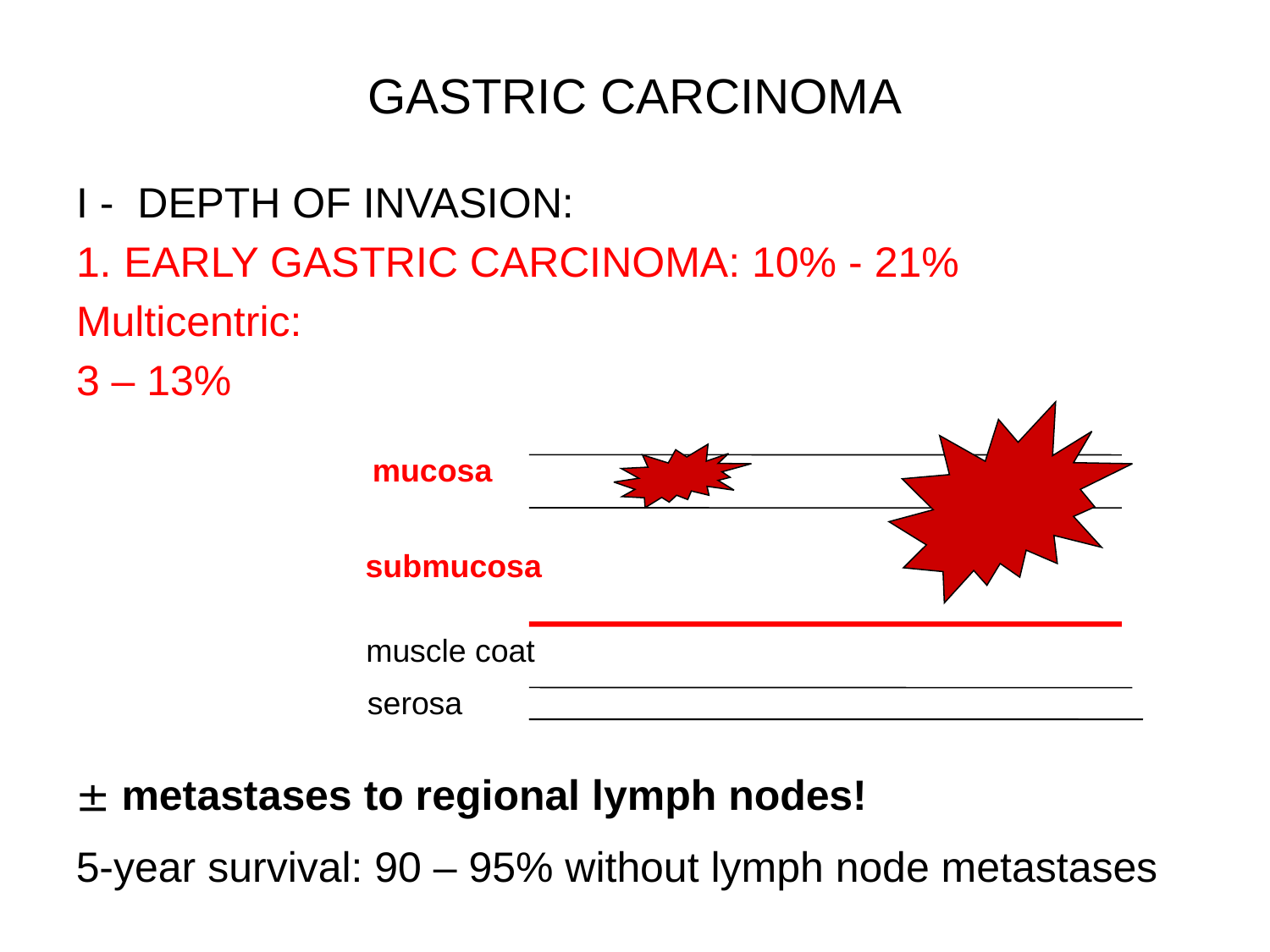

# GASTRIC CARCINOMA
I -  DEPTH OF INVASION:
1.	EARLY GASTRIC CARCINOMA: 10% - 21%
Multicentric:
3 – 13%

mucosa

    submucosa
          muscle coat

serosa

± metastases to regional lymph nodes!
5-year survival: 90 – 95% without lymph node metastases